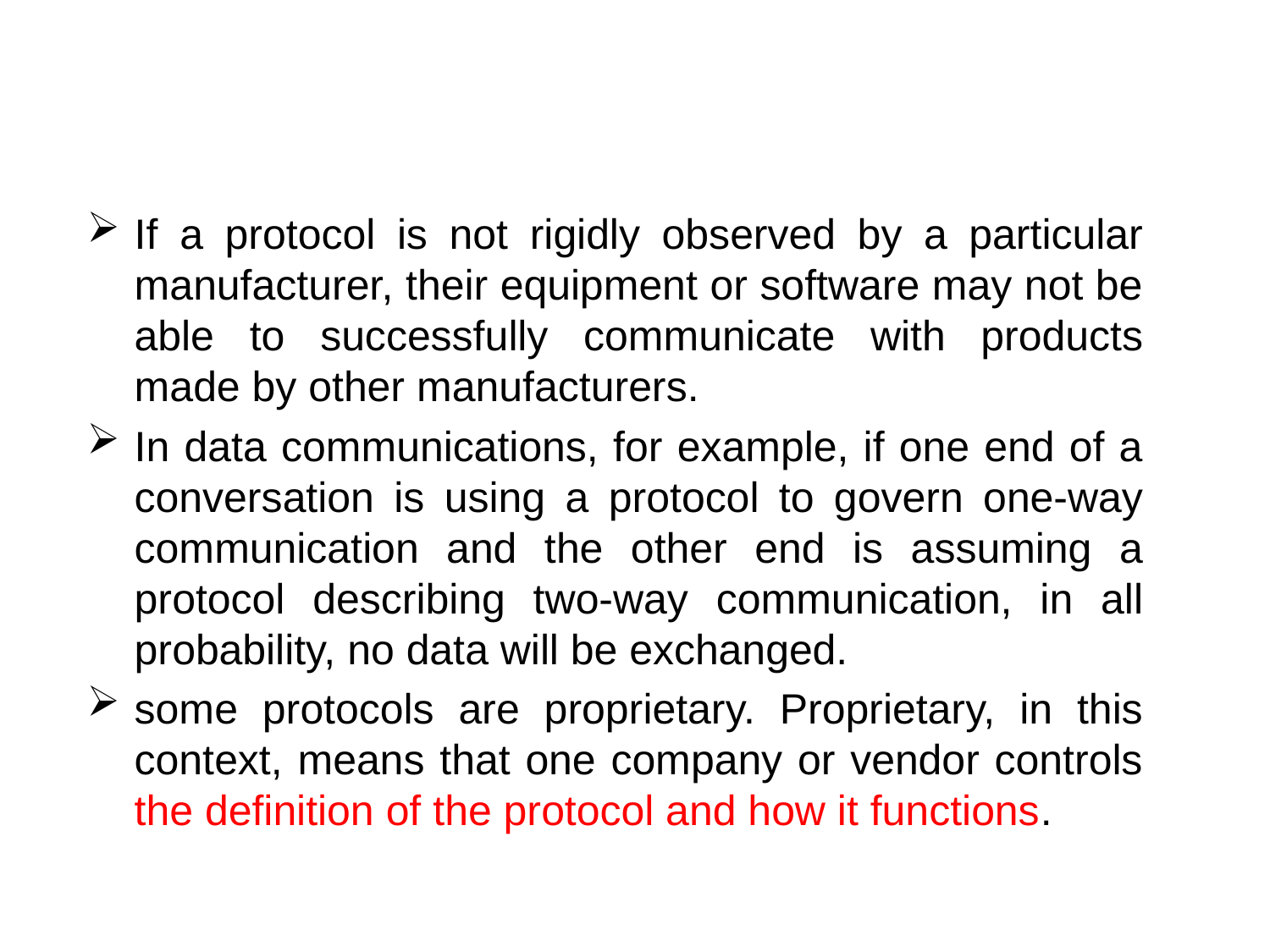

#
If a protocol is not rigidly observed by a particular manufacturer, their equipment or software may not be able to successfully communicate with products made by other manufacturers.
In data communications, for example, if one end of a conversation is using a protocol to govern one-way communication and the other end is assuming a protocol describing two-way communication, in all probability, no data will be exchanged.
some protocols are proprietary. Proprietary, in this context, means that one company or vendor controls the definition of the protocol and how it functions.